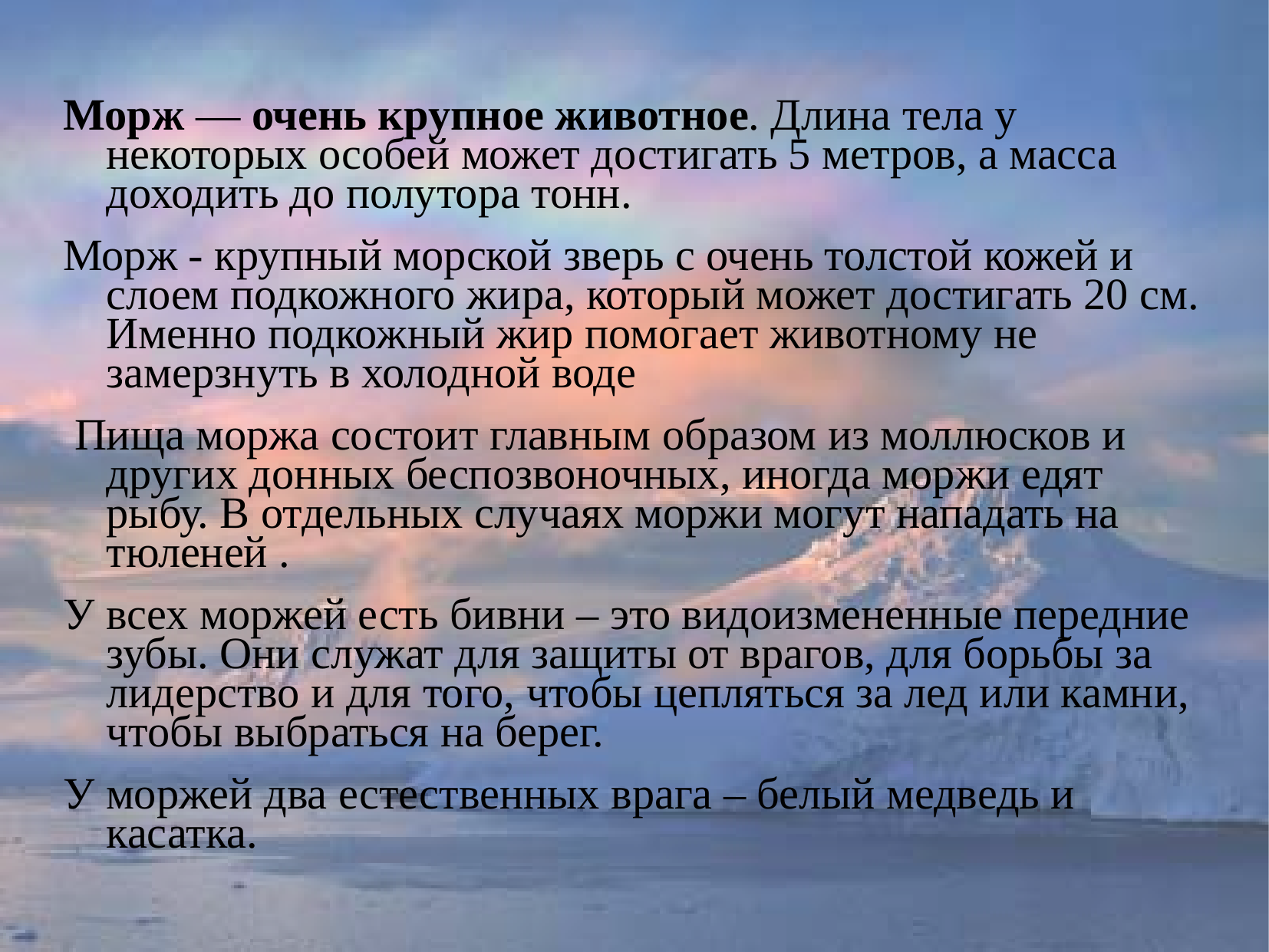

Морж — очень крупное животное. Длина тела у некоторых особей может достигать 5 метров, а масса доходить до полутора тонн.
Морж - крупный морской зверь с очень толстой кожей и слоем подкожного жира, который может достигать 20 см. Именно подкожный жир помогает животному не замерзнуть в холодной воде
 Пища моржа состоит главным образом из моллюсков и других донных беспозвоночных, иногда моржи едят рыбу. В отдельных случаях моржи могут нападать на тюленей .
У всех моржей есть бивни – это видоизмененные передние зубы. Они служат для защиты от врагов, для борьбы за лидерство и для того, чтобы цепляться за лед или камни, чтобы выбраться на берег.
У моржей два естественных врага – белый медведь и касатка.